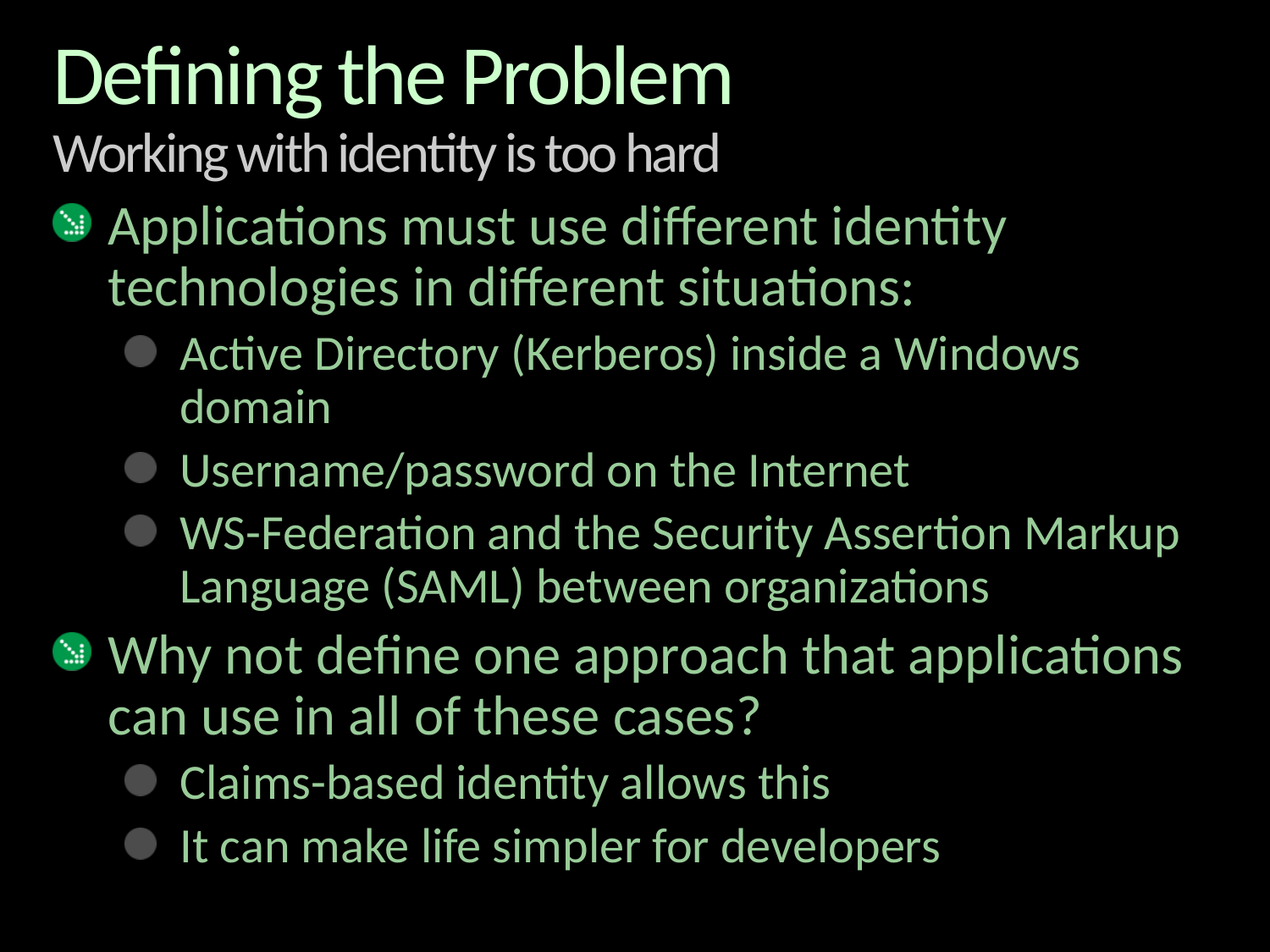

# Defining the Problem Working with identity is too hard
Applications must use different identity technologies in different situations:
Active Directory (Kerberos) inside a Windows domain
Username/password on the Internet
WS-Federation and the Security Assertion Markup Language (SAML) between organizations
Why not define one approach that applications can use in all of these cases?
Claims-based identity allows this
It can make life simpler for developers